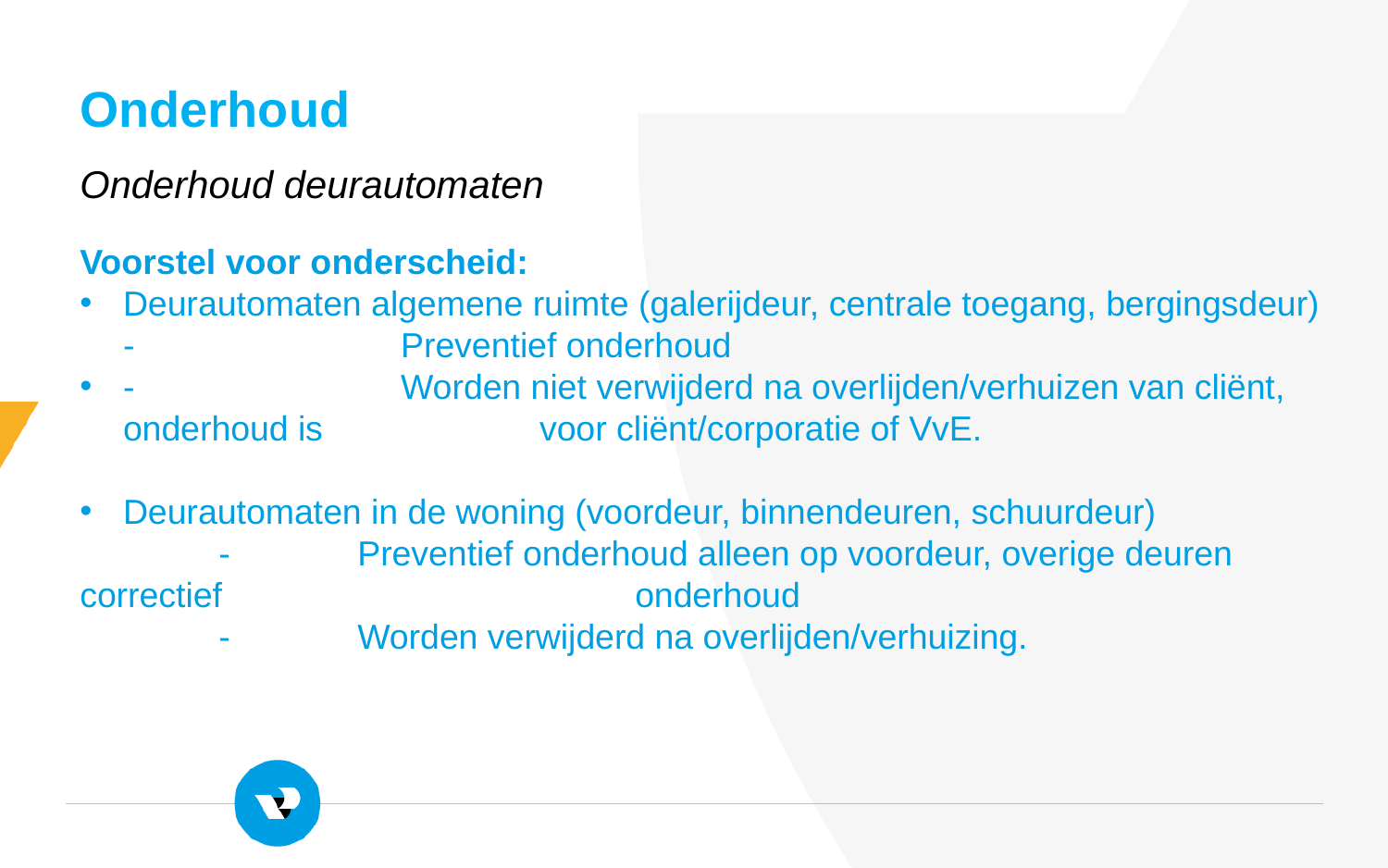

Onderhoud
Onderhoud deurautomaten
Voorstel voor onderscheid:
Deurautomaten algemene ruimte (galerijdeur, centrale toegang, bergingsdeur)
-		Preventief onderhoud
-		Worden niet verwijderd na overlijden/verhuizen van cliënt, onderhoud is 		voor cliënt/corporatie of VvE.

Deurautomaten in de woning (voordeur, binnendeuren, schuurdeur)
	-	Preventief onderhoud alleen op voordeur, overige deuren correctief 			onderhoud
	- 	Worden verwijderd na overlijden/verhuizing.